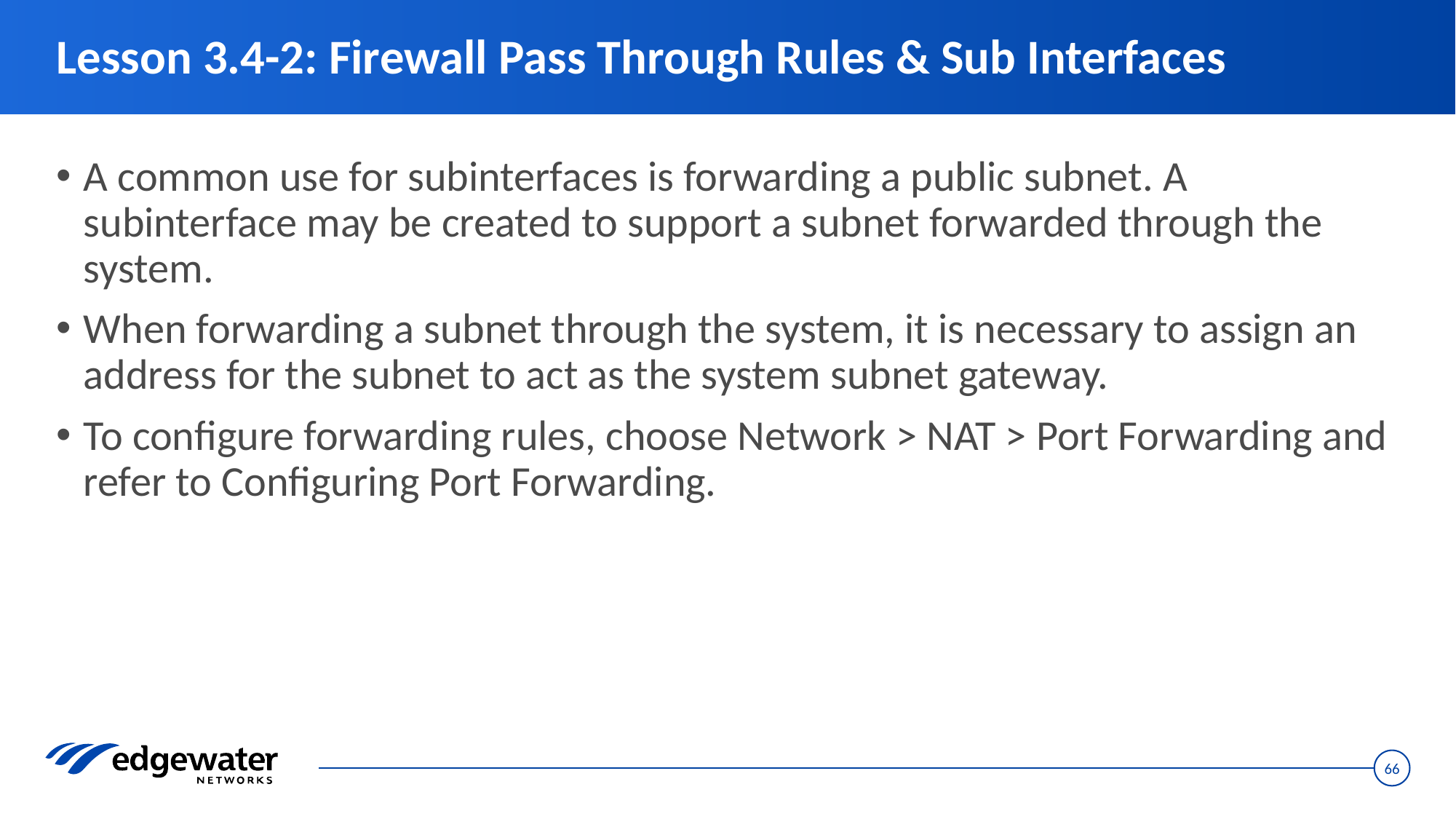

# Lesson 3.4-2: Firewall Pass Through Rules & Sub Interfaces
A common use for subinterfaces is forwarding a public subnet. A subinterface may be created to support a subnet forwarded through the system.
When forwarding a subnet through the system, it is necessary to assign an address for the subnet to act as the system subnet gateway.
To configure forwarding rules, choose Network > NAT > Port Forwarding and refer to Configuring Port Forwarding.